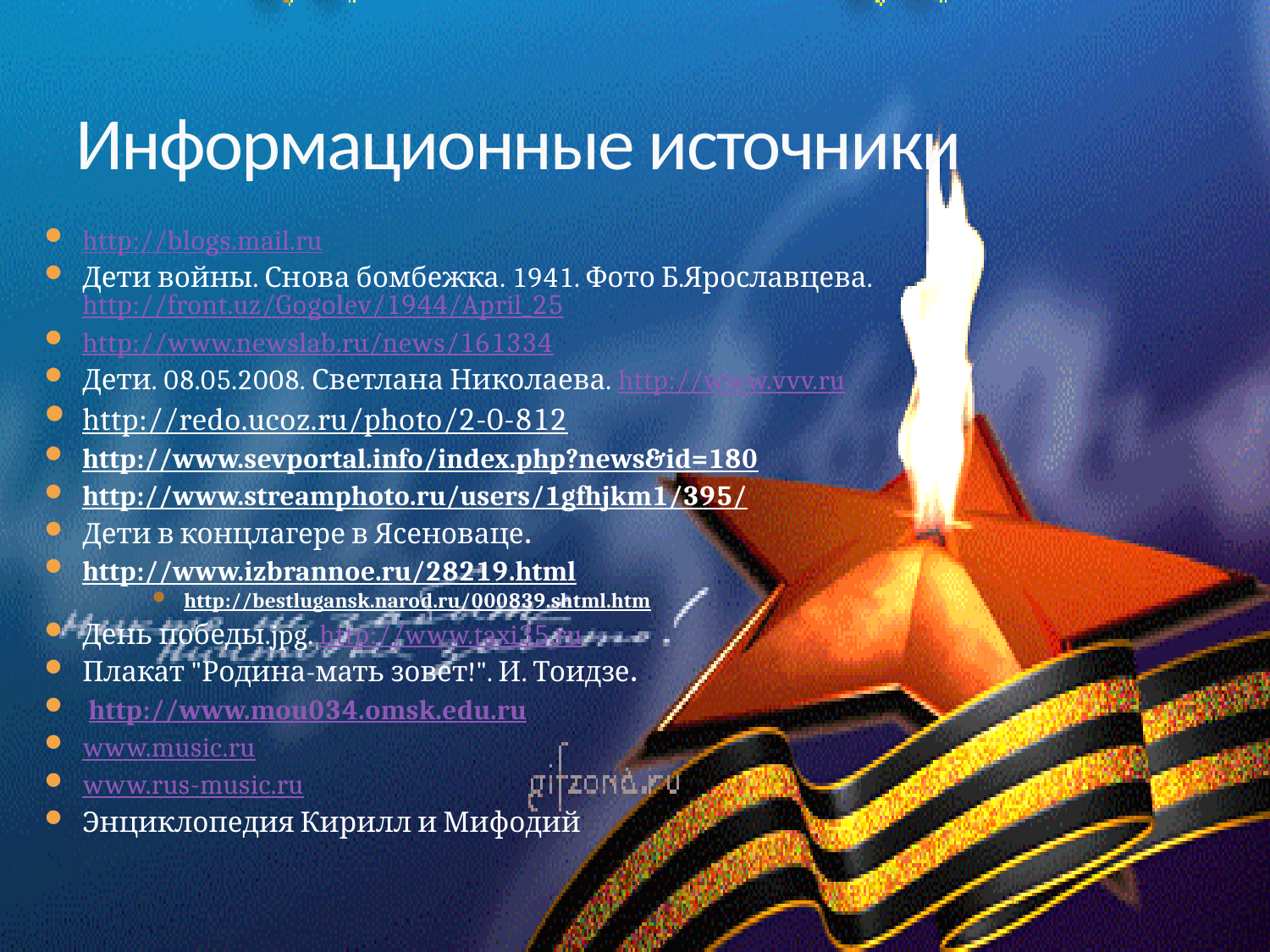

# Информационные источники
http://blogs.mail.ru
Дети войны. Снова бомбежка. 1941. Фото Б.Ярославцева. http://front.uz/Gogolev/1944/April_25
http://www.newslab.ru/news/161334
Дети. 08.05.2008. Светлана Николаева. http://www.vvv.ru
http://redo.ucoz.ru/photo/2-0-812
http://www.sevportal.info/index.php?news&id=180
http://www.streamphoto.ru/users/1gfhjkm1/395/
Дети в концлагере в Ясеноваце.
http://www.izbrannoe.ru/28219.html
http://bestlugansk.narod.ru/000839.shtml.htm
День победы.jpg. http://www.taxi35.ru
Плакат "Родина-мать зовет!". И. Тоидзе.
 http://www.mou034.omsk.edu.ru
www.music.ru
www.rus-music.ru
Энциклопедия Кирилл и Мифодий